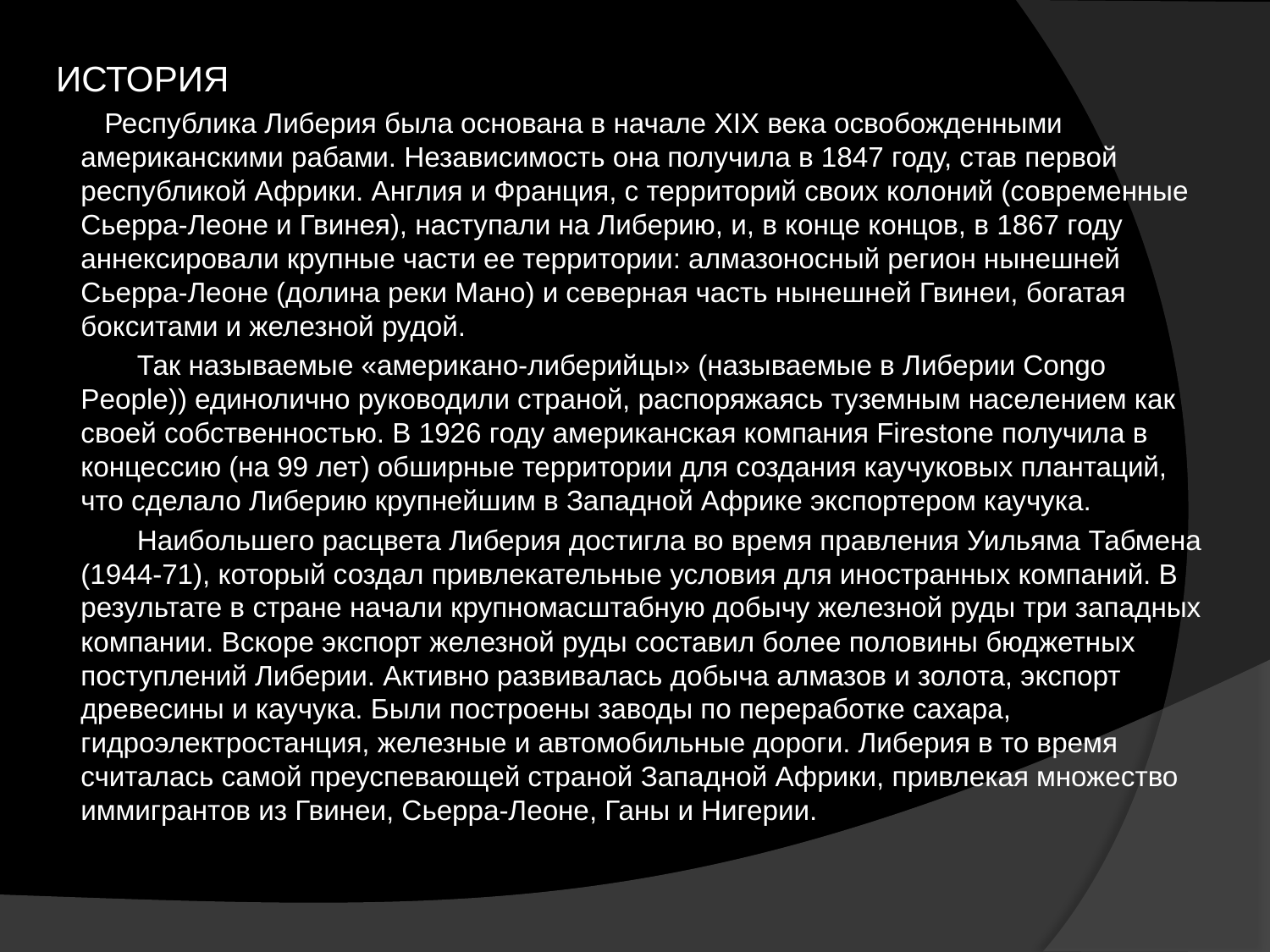

# ИСТОРИя
              Республика Либерия была основана в начале XIX века освобожденными американскими рабами. Независимость она получила в 1847 году, став первой республикой Африки. Англия и Франция, с территорий своих колоний (современные Сьерра-Леоне и Гвинея), наступали на Либерию, и, в конце концов, в 1867 году аннексировали крупные части ее территории: алмазоносный регион нынешней Сьерра-Леоне (долина реки Мано) и северная часть нынешней Гвинеи, богатая бокситами и железной рудой.
              Так называемые «американо-либерийцы» (называемые в Либерии Congo People)) единолично руководили страной, распоряжаясь туземным населением как своей собственностью. В 1926 году американская компания Firestone получила в концессию (на 99 лет) обширные территории для создания каучуковых плантаций, что сделало Либерию крупнейшим в Западной Африке экспортером каучука.
              Наибольшего расцвета Либерия достигла во время правления Уильяма Табмена (1944-71), который создал привлекательные условия для иностранных компаний. В результате в стране начали крупномасштабную добычу железной руды три западных компании. Вскоре экспорт железной руды составил более половины бюджетных поступлений Либерии. Активно развивалась добыча алмазов и золота, экспорт древесины и каучука. Были построены заводы по переработке сахара, гидроэлектростанция, железные и автомобильные дороги. Либерия в то время считалась самой преуспевающей страной Западной Африки, привлекая множество иммигрантов из Гвинеи, Сьерра-Леоне, Ганы и Нигерии.